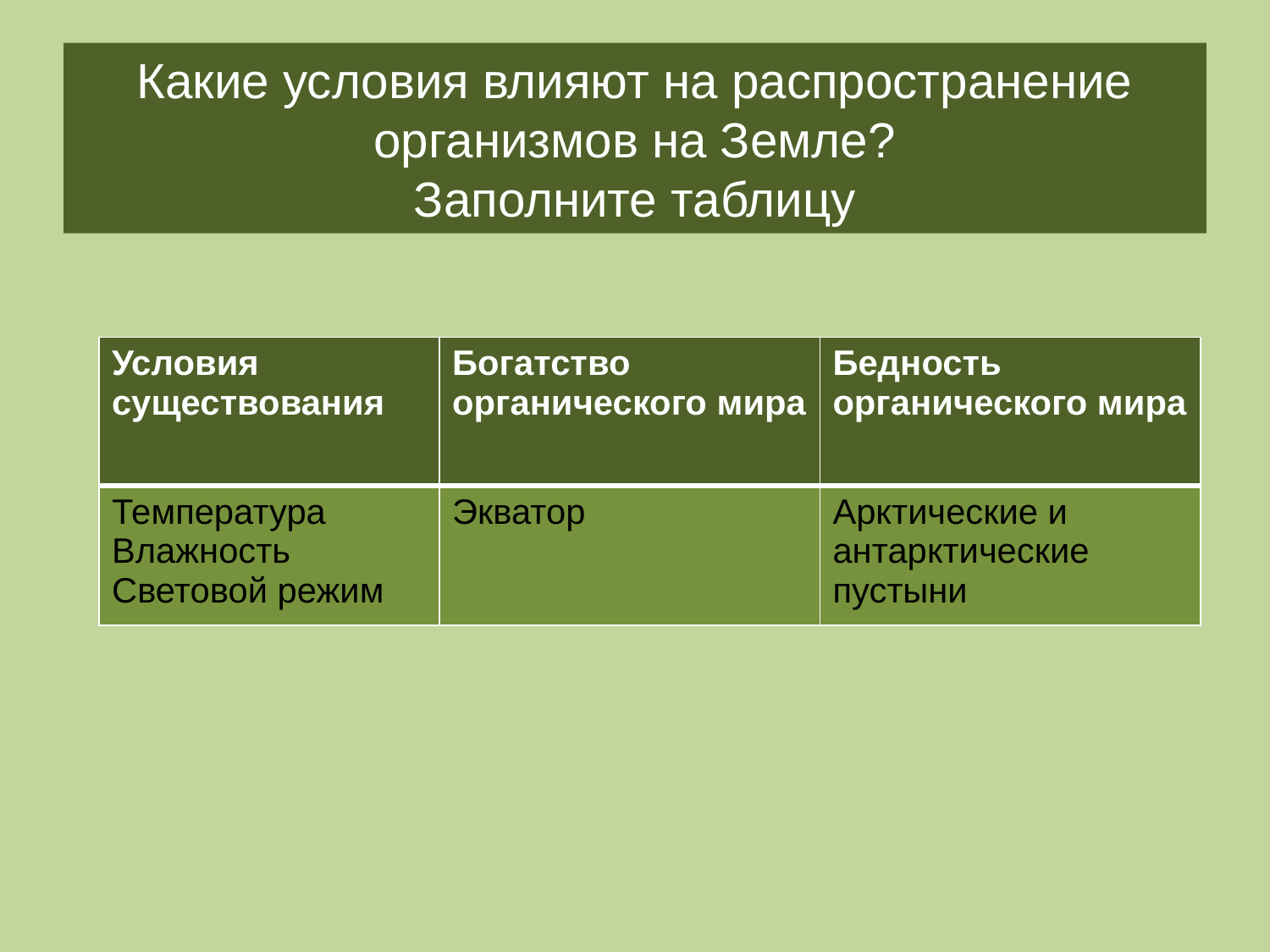

# Какие условия влияют на распространение организмов на Земле? Заполните таблицу
| Условия существования | Богатство органического мира | Бедность органического мира |
| --- | --- | --- |
|  |  |  |
| Условия существования | Богатство органического мира | Бедность органического мира |
| --- | --- | --- |
| Температура Влажность Световой режим | Экватор | Арктические и антарктические пустыни |